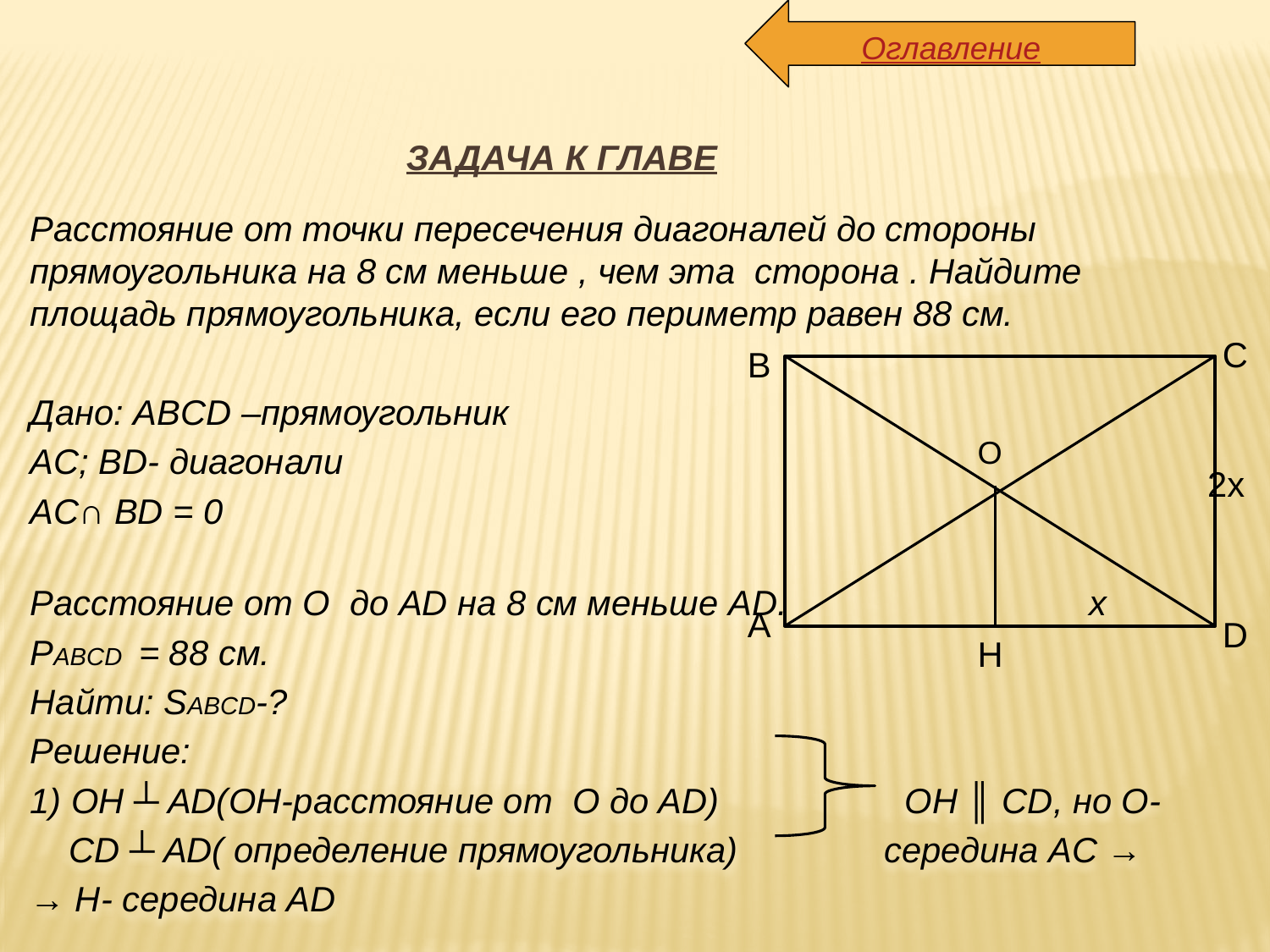

Оглавление

# ЗАДАЧА К ГЛАВЕ
Расстояние от точки пересечения диагоналей до стороны прямоугольника на 8 см меньше , чем эта  сторона . Найдите  площадь прямоугольника, если его периметр равен 88 см.

Дано: ABCD –прямоугольник
AC; BD- диагонали
AC∩ BD = 0
Расстояние от O  до AD на 8 см меньше AD.                               x
PABCD  = 88 см.
Найти: SABCD-?
Решение:
1) OH ┴ AD(OH-расстояние от  O до AD)                   OH ║ CD, но О-
    CD ┴ AD( определение прямоугольника)               середина AC →
→ H- середина AD

C
B

O
2x
A
D
H